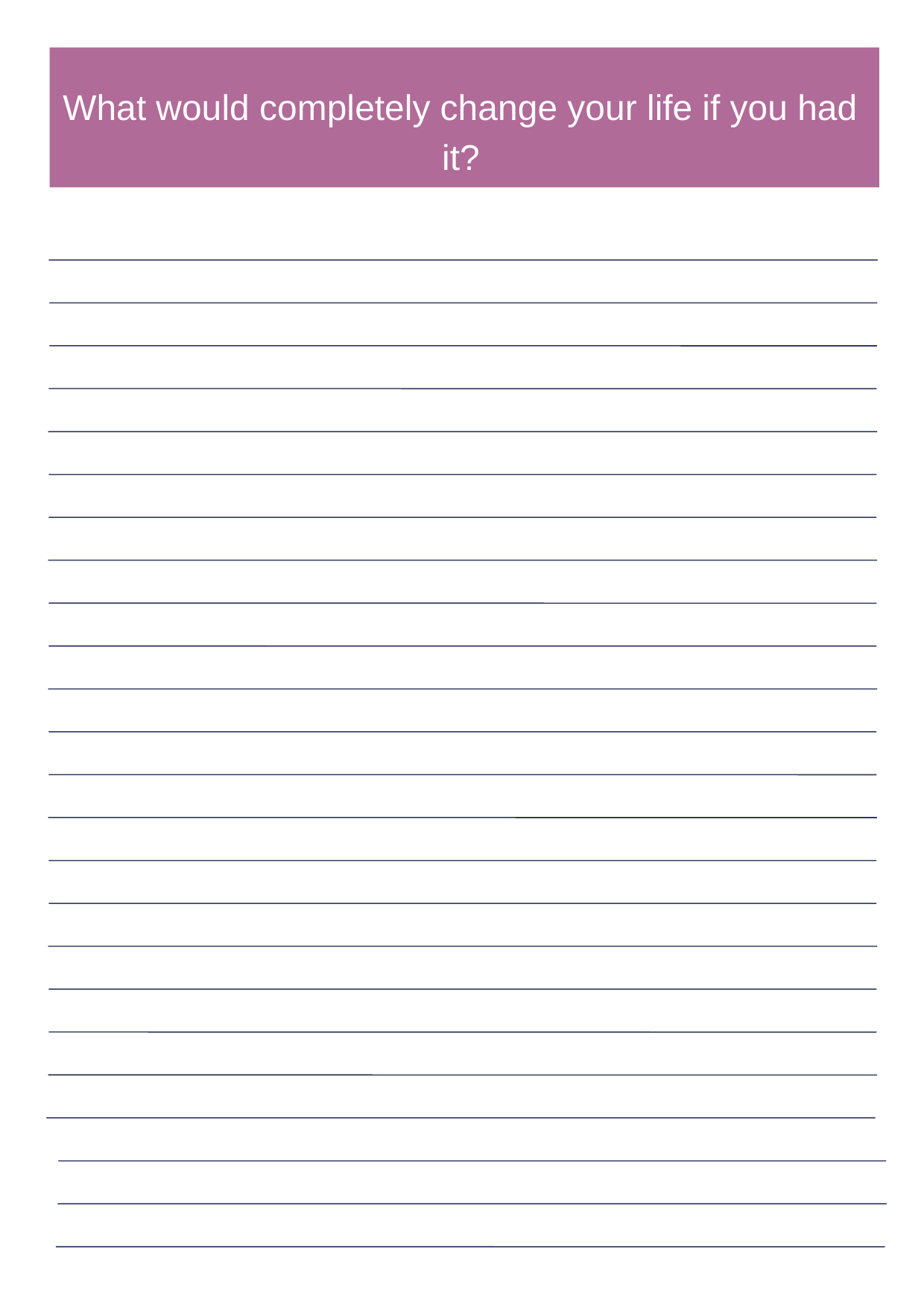

What would completely change your life if you had it?